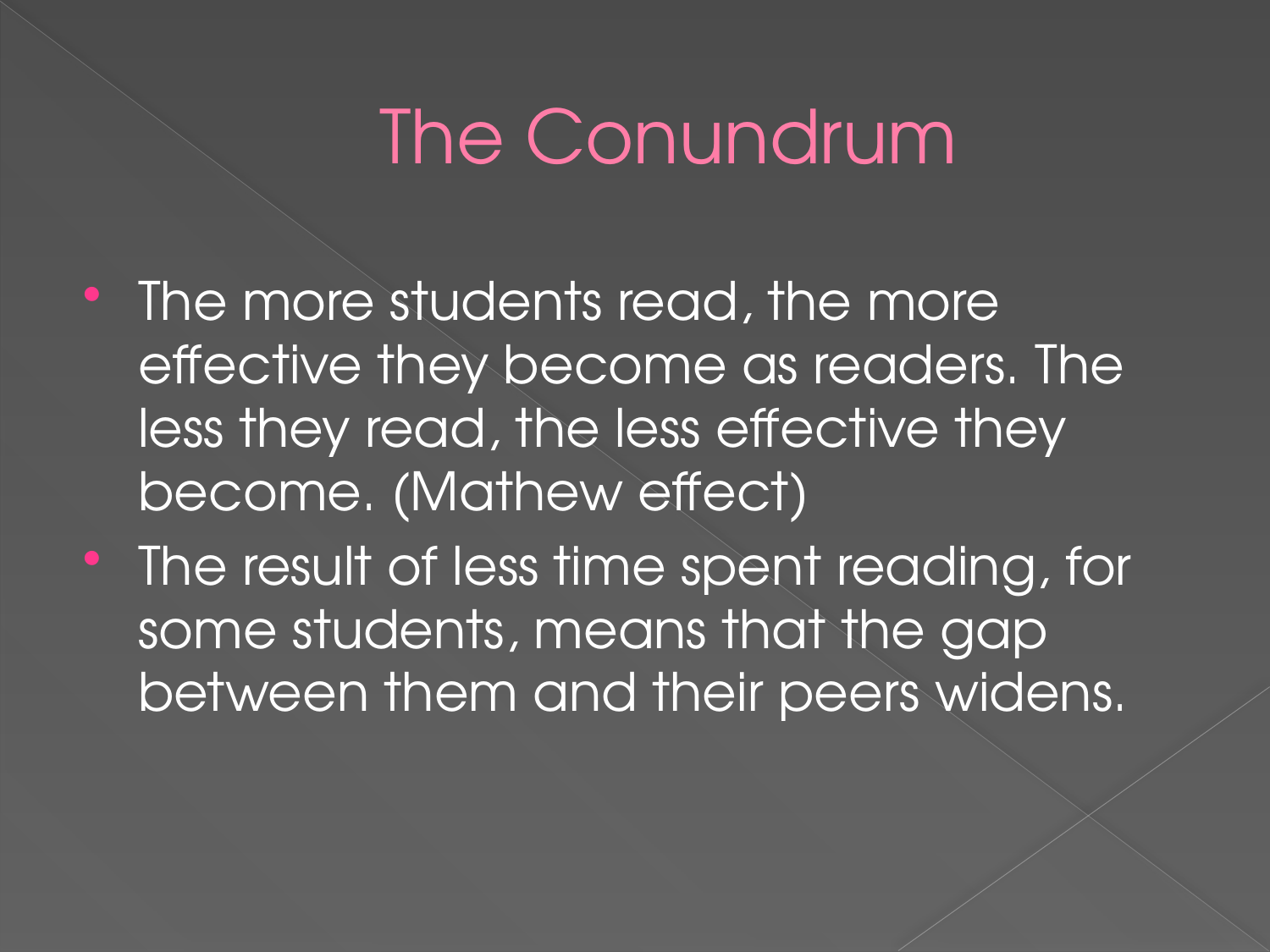

# The Conundrum
The more students read, the more effective they become as readers. The less they read, the less effective they become. (Mathew effect)
The result of less time spent reading, for some students, means that the gap between them and their peers widens.